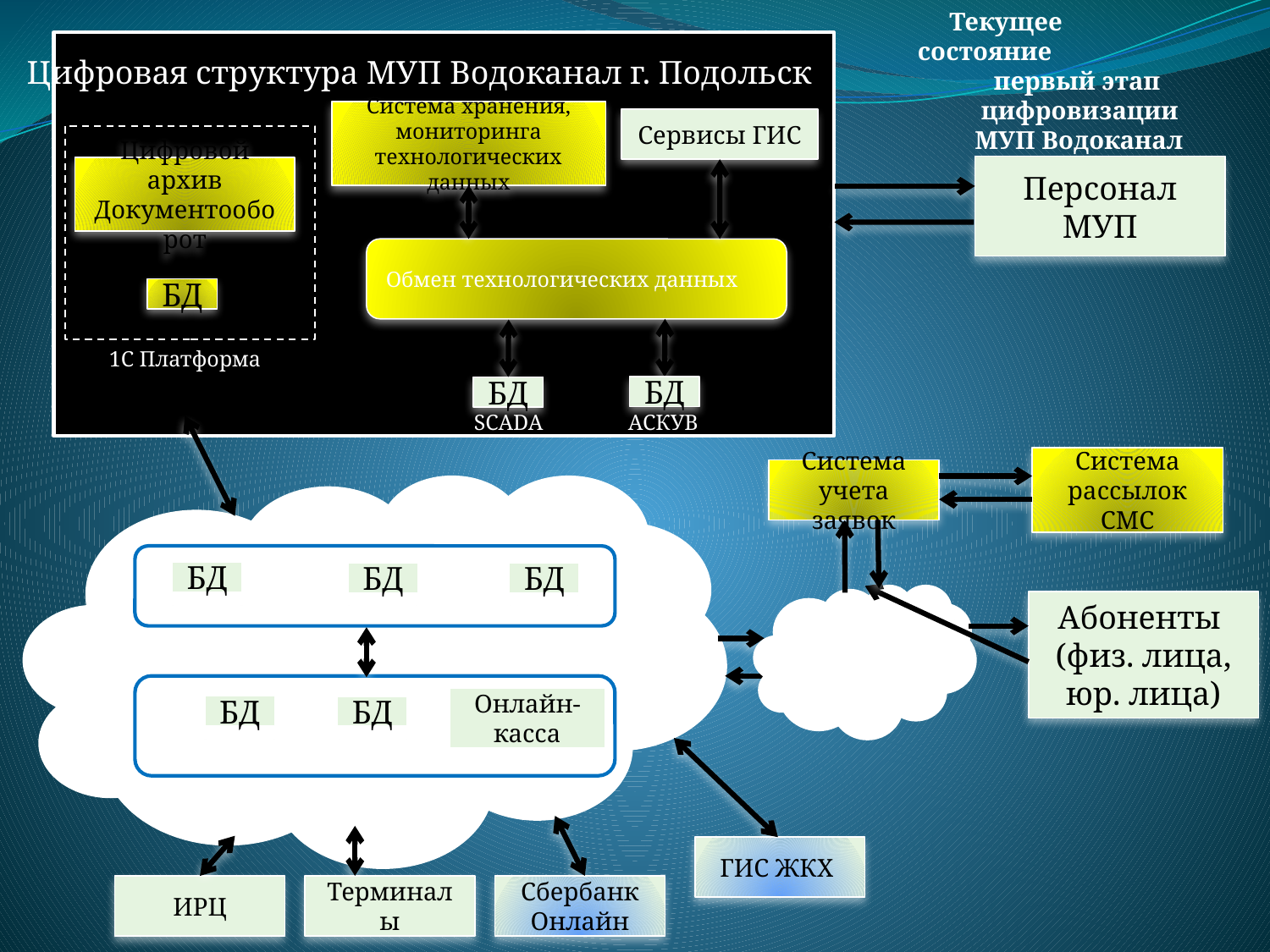

Текущее состояние
            первый этап
          цифровизации
         МУП Водоканал

Цифровая структура МУП Водоканал г. Подольск
Система хранения, мониторинга технологических данных
Сервисы ГИС

Персонал МУП
Цифровой архив
Документооборот

Обмен технологических данных
БД
1С Платформа
БД
БД
АСКУВ
SCADA
Система рассылок СМС
Система учета заявок

Биллинг

БД
БД
БД
ЛК физ. лица
Сливная станция

ЛК юр. лица
Абоненты
(физ. лица, юр. лица)
 Мобильное
приложение

Онлайн-
касса
БД
БД
Робот
   автоприема ПУ
Waviot
ГИС ЖКХ
ИРЦ
Терминалы
Сбербанк Онлайн